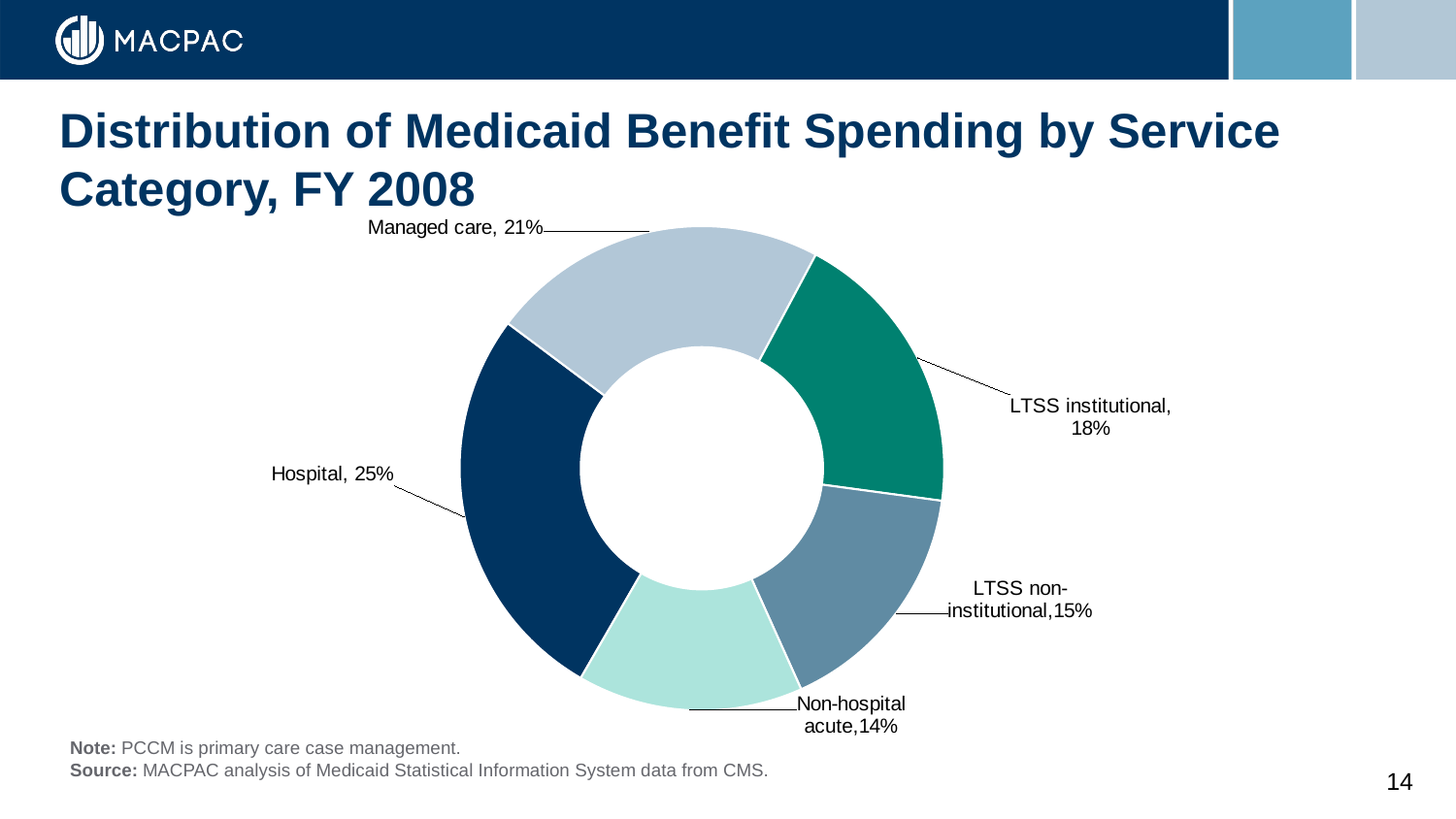

# Distribution of Medicaid Benefit Spending by Service Category, FY 2008

### Chart

| Category | Column1 |
|---|---|
| Hospital 25% | 0.25 |
| Managed care 21% | 0.21 |
| LTSS institutional 18% | 0.18 |
| LTSS non-institutional 15% | 0.15 |
| Non-hospital acute 14% | 0.14 |
Note: PCCM is primary care case management.
Source: MACPAC analysis of Medicaid Statistical Information System data from CMS.
14